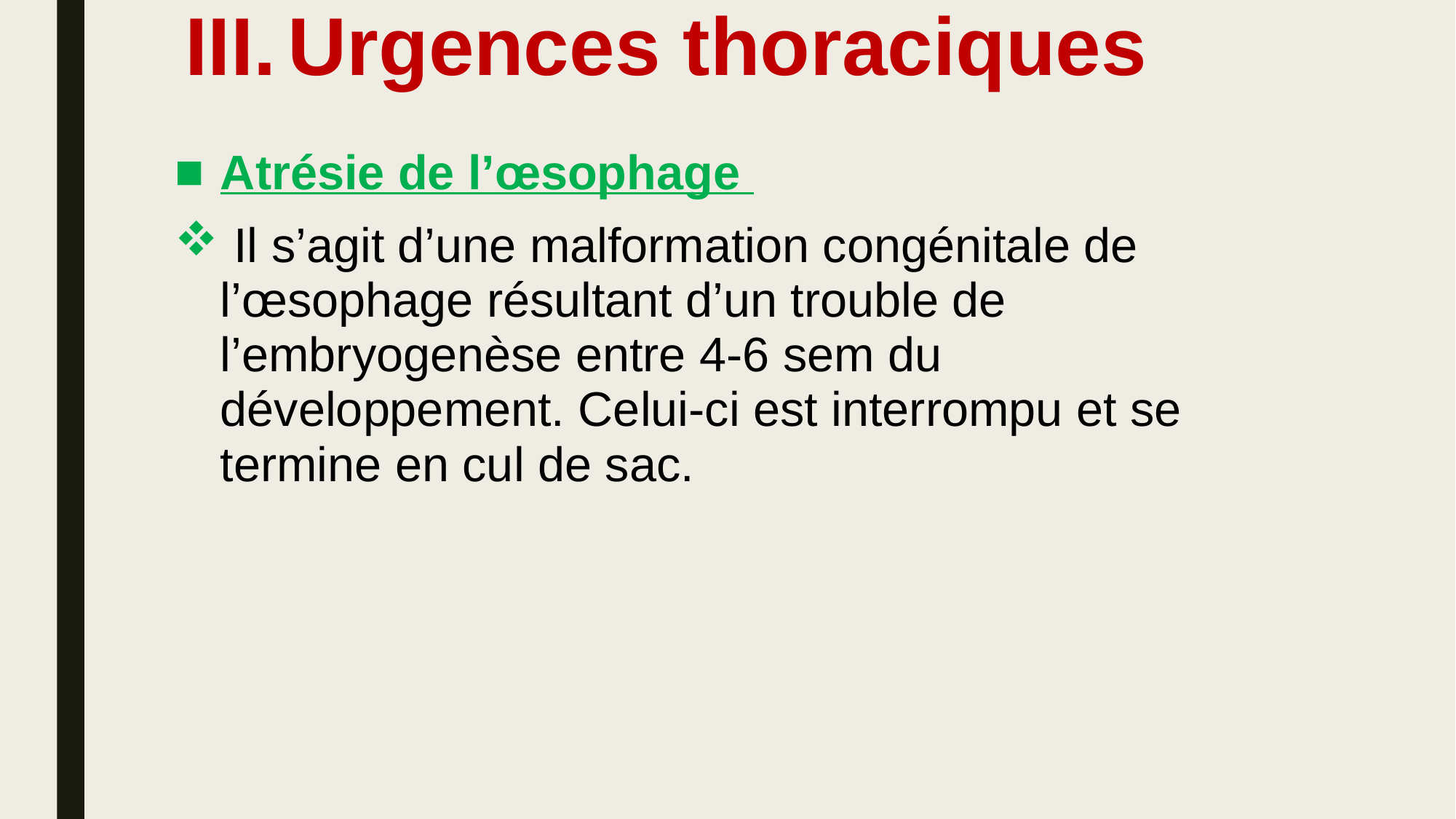

# Urgences thoraciques
Atrésie de l’œsophage
 Il s’agit d’une malformation congénitale de l’œsophage résultant d’un trouble de l’embryogenèse entre 4-6 sem du développement. Celui-ci est interrompu et se termine en cul de sac.